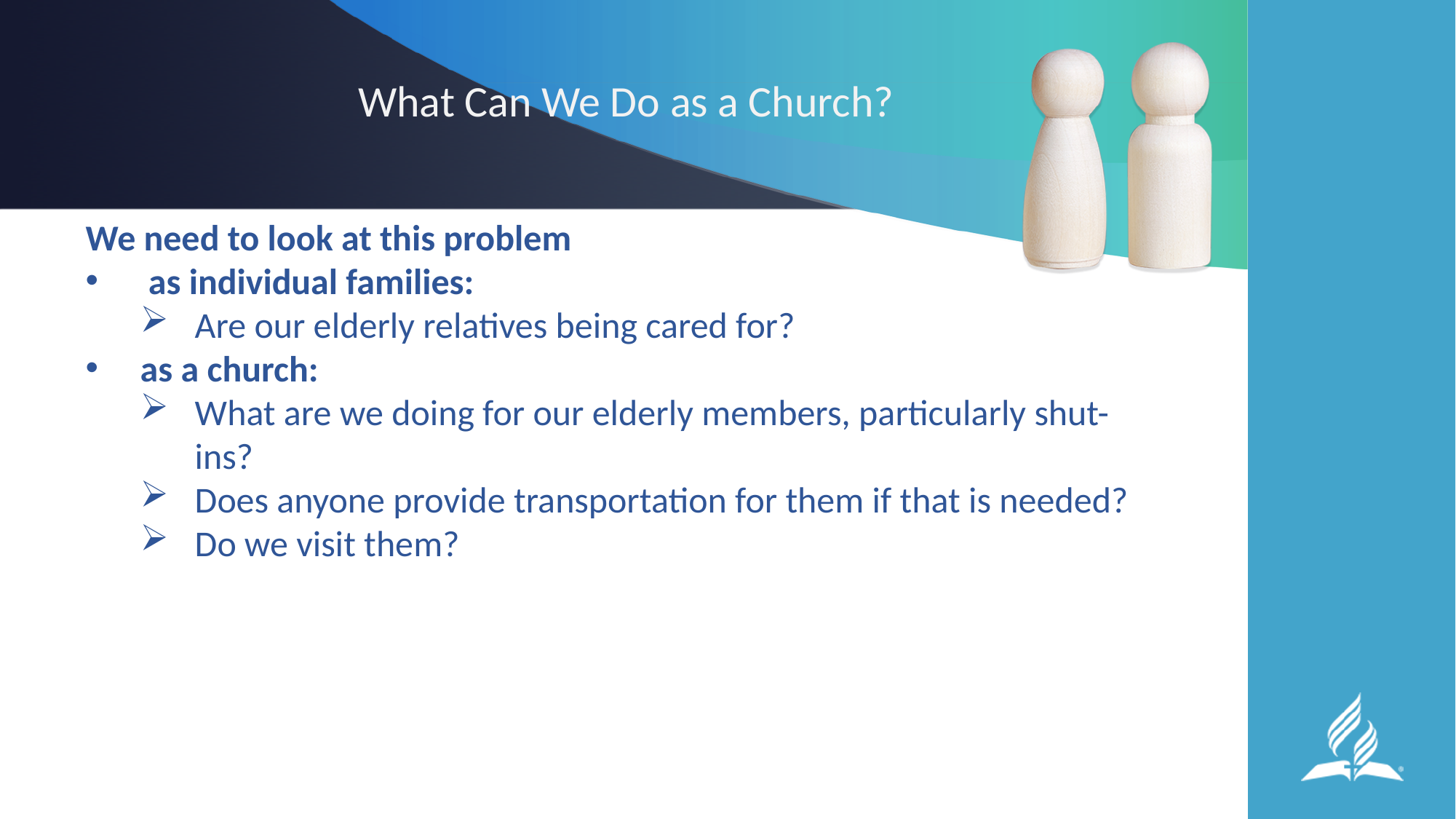

# What Can We Do as a Church?
We need to look at this problem
 as individual families:
Are our elderly relatives being cared for?
as a church:
What are we doing for our elderly members, particularly shut-ins?
Does anyone provide transportation for them if that is needed?
Do we visit them?